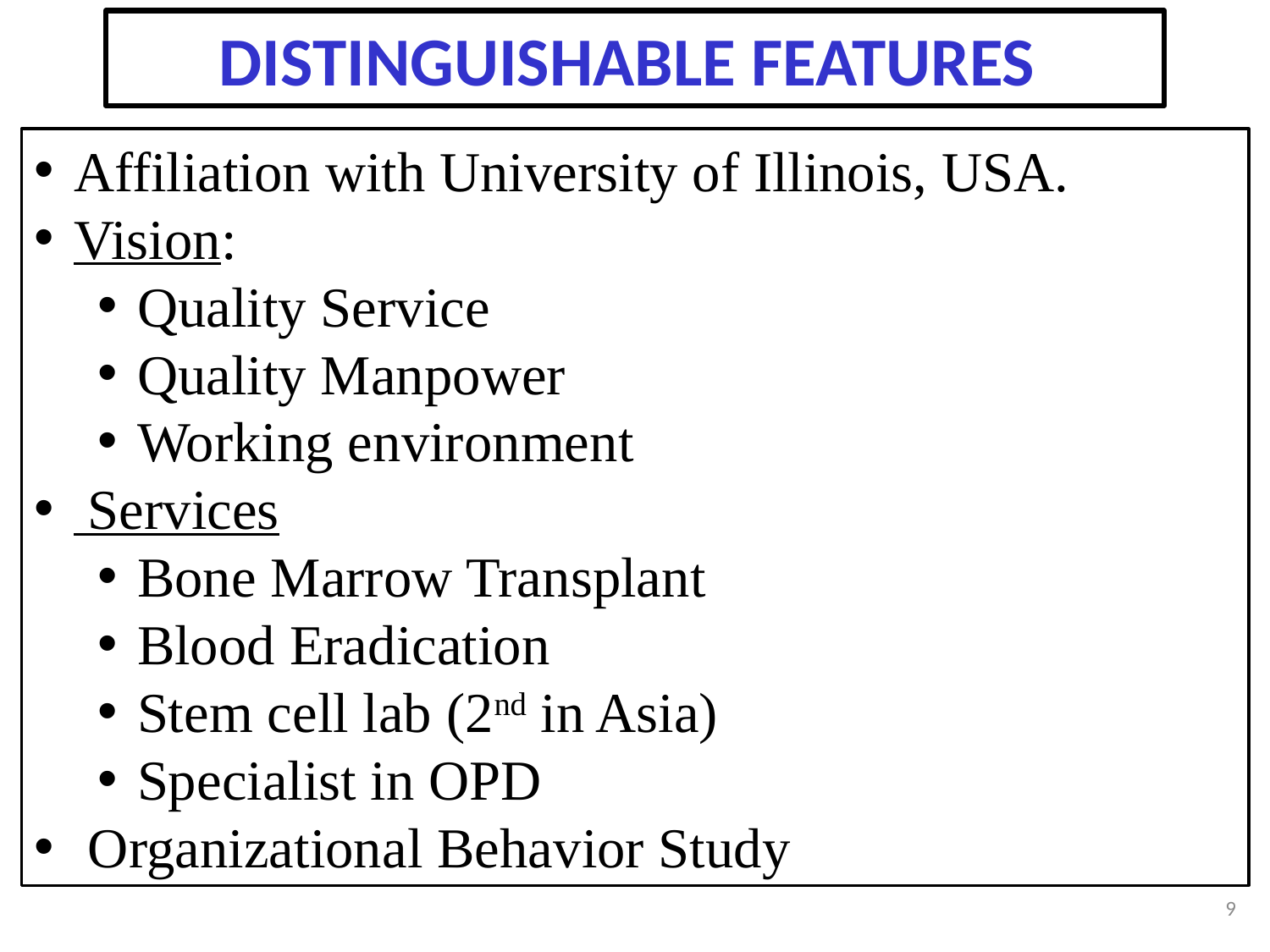

DISTINGUISHABLE FEATURES

Affiliation with University of Illinois, USA.
Vision:
Quality Service
Quality Manpower
Working environment
 Services
Bone Marrow Transplant
Blood Eradication
Stem cell lab (2nd in Asia)
Specialist in OPD
 Organizational Behavior Study
9